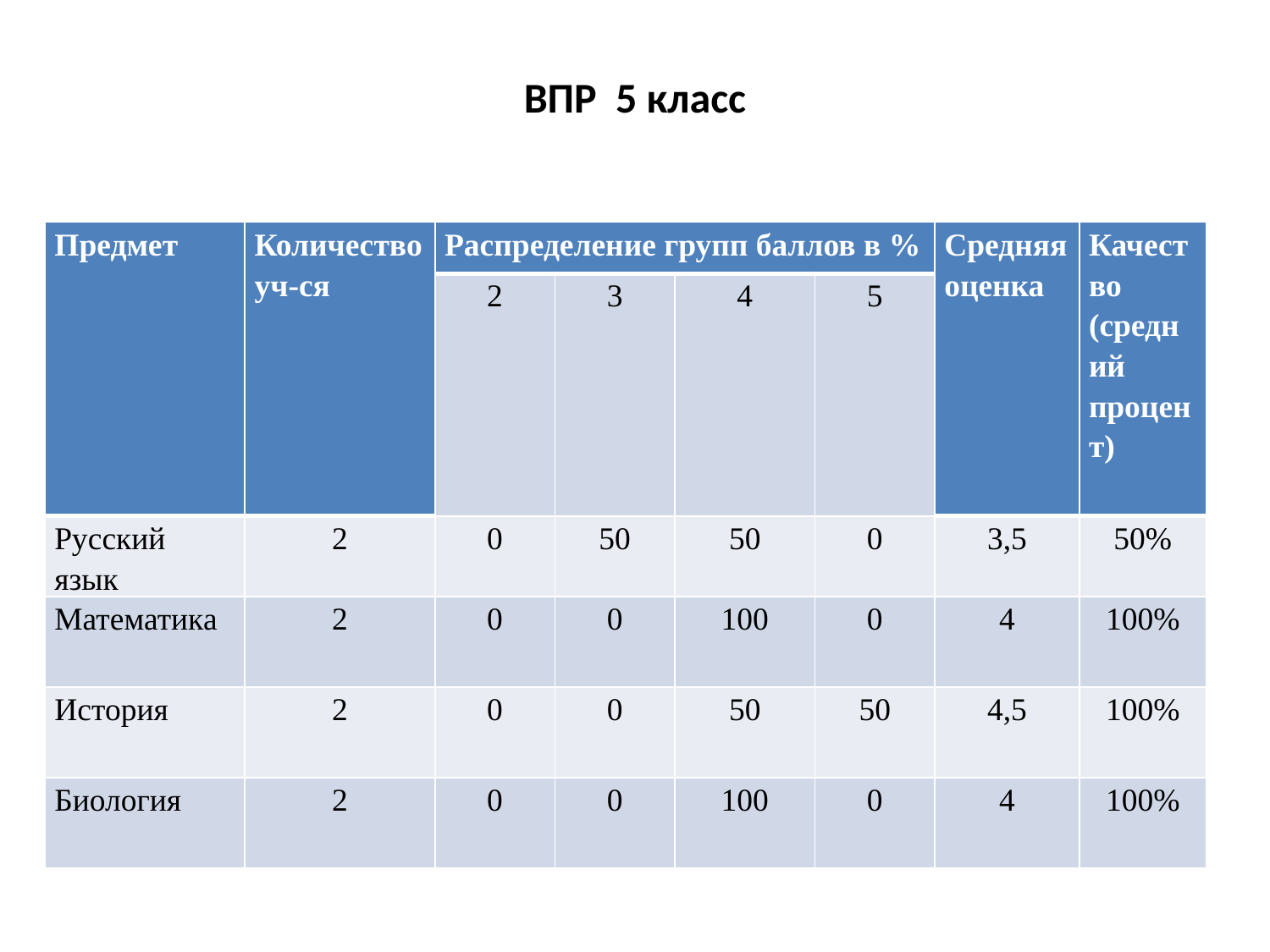

# ВПР  5 класс
| Предмет | Количество уч-ся | Распределение групп баллов в % |  |  |  | Средняя оценка | Качество (средний процент) |
| --- | --- | --- | --- | --- | --- | --- | --- |
|  |  | 2 | 3 | 4 | 5 |  |  |
| Русский язык | 2 | 0 | 50 | 50 | 0 | 3,5 | 50% |
| Математика | 2 | 0 | 0 | 100 | 0 | 4 | 100% |
| История | 2 | 0 | 0 | 50 | 50 | 4,5 | 100% |
| Биология | 2 | 0 | 0 | 100 | 0 | 4 | 100% |